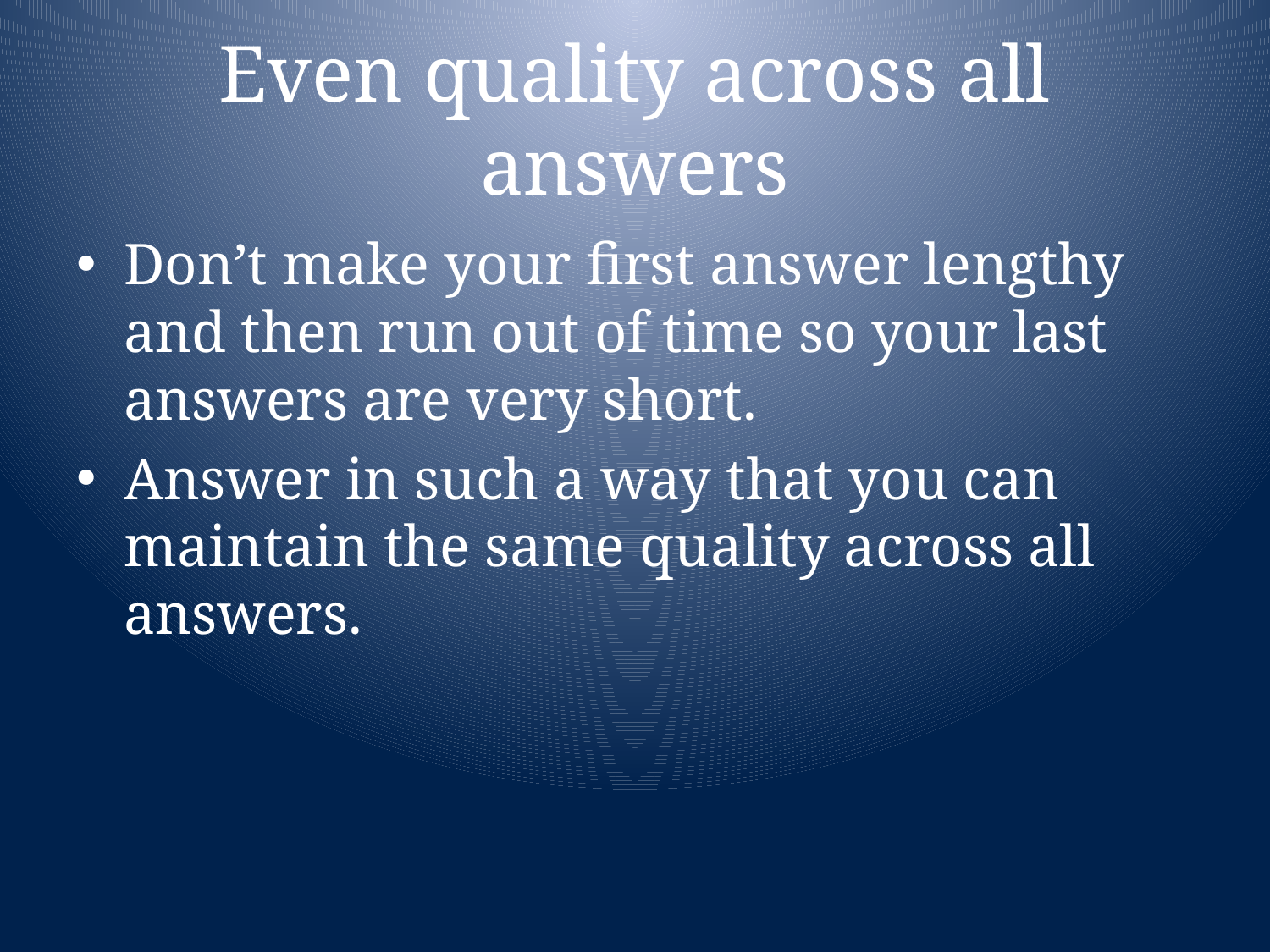

# Even quality across all answers
Don’t make your first answer lengthy and then run out of time so your last answers are very short.
Answer in such a way that you can maintain the same quality across all answers.